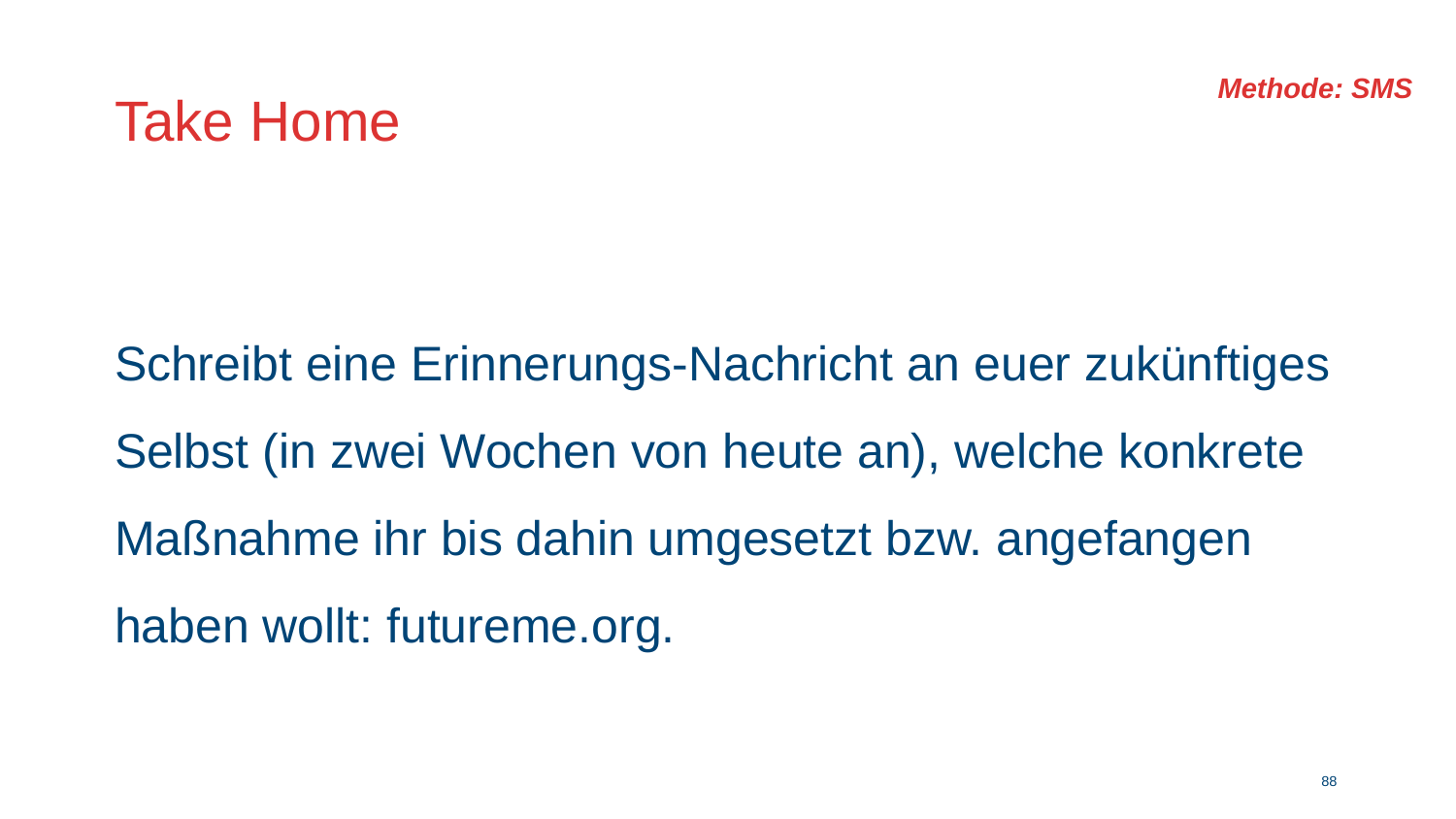

Methode: SMS
# Take Home
Schreibt eine Erinnerungs-Nachricht an euer zukünftiges Selbst (in zwei Wochen von heute an), welche konkrete Maßnahme ihr bis dahin umgesetzt bzw. angefangen haben wollt: futureme.org.
88